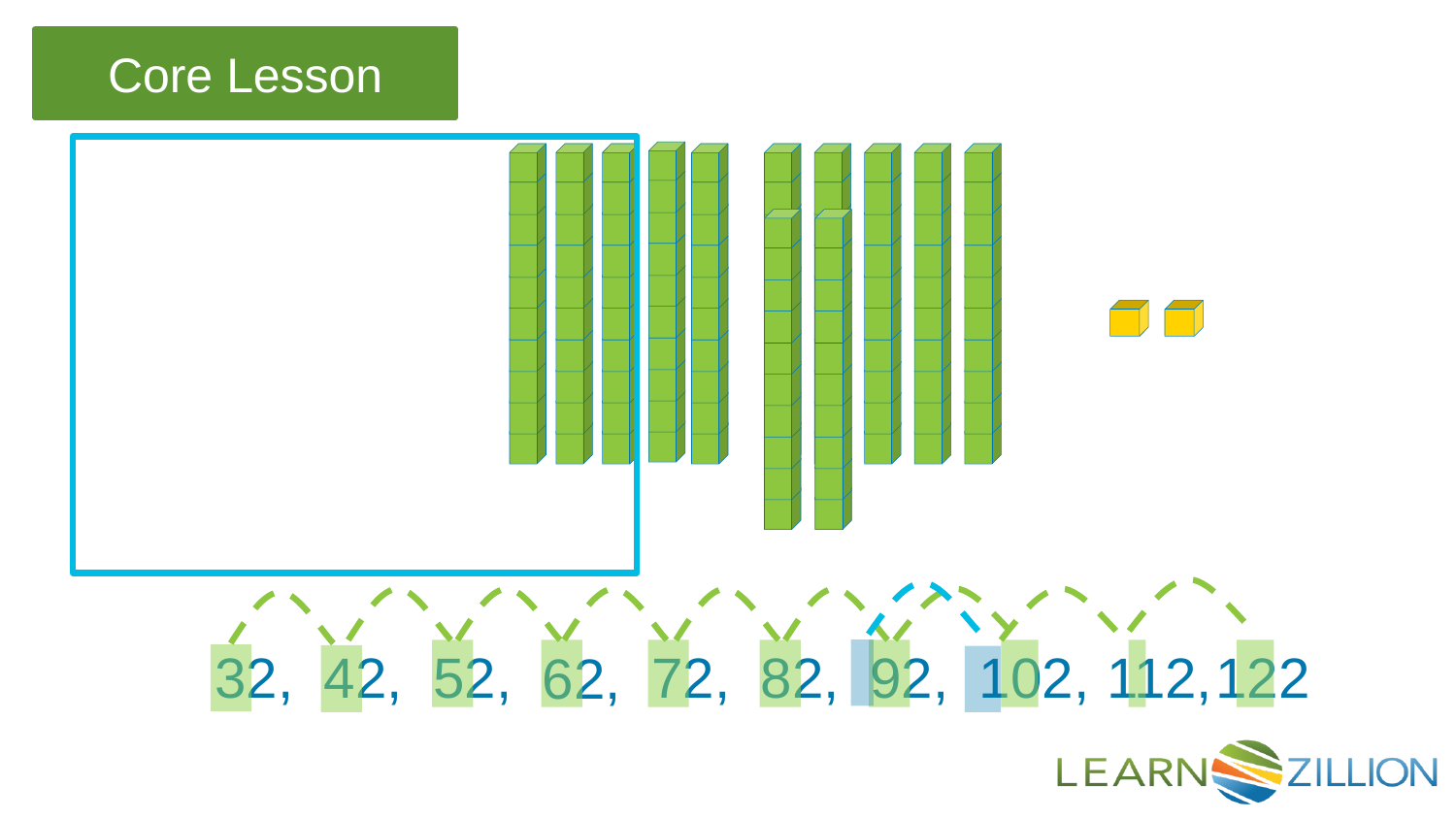

32,
42,
52,
72,
82,
92,
102,
112,
122
62,